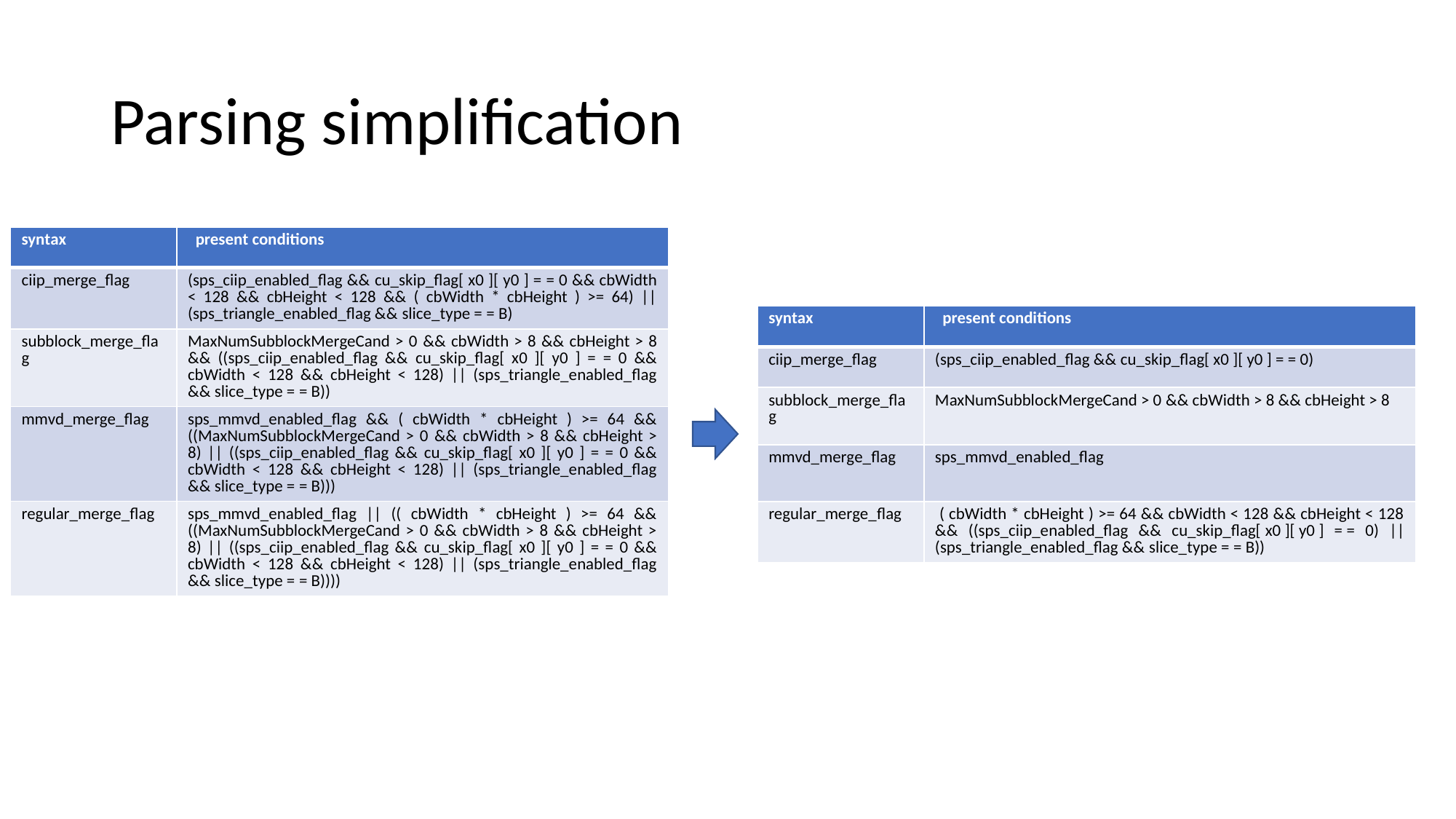

# Parsing simplification
| syntax | present conditions |
| --- | --- |
| ciip\_merge\_flag | (sps\_ciip\_enabled\_flag && cu\_skip\_flag[ x0 ][ y0 ] = = 0 && cbWidth < 128 && cbHeight < 128 && ( cbWidth \* cbHeight ) >= 64) || (sps\_triangle\_enabled\_flag && slice\_type = = B) |
| subblock\_merge\_flag | MaxNumSubblockMergeCand > 0 && cbWidth > 8 && cbHeight > 8 && ((sps\_ciip\_enabled\_flag && cu\_skip\_flag[ x0 ][ y0 ] = = 0 && cbWidth < 128 && cbHeight < 128) || (sps\_triangle\_enabled\_flag && slice\_type = = B)) |
| mmvd\_merge\_flag | sps\_mmvd\_enabled\_flag && ( cbWidth \* cbHeight ) >= 64 && ((MaxNumSubblockMergeCand > 0 && cbWidth > 8 && cbHeight > 8) || ((sps\_ciip\_enabled\_flag && cu\_skip\_flag[ x0 ][ y0 ] = = 0 && cbWidth < 128 && cbHeight < 128) || (sps\_triangle\_enabled\_flag && slice\_type = = B))) |
| regular\_merge\_flag | sps\_mmvd\_enabled\_flag || (( cbWidth \* cbHeight ) >= 64 && ((MaxNumSubblockMergeCand > 0 && cbWidth > 8 && cbHeight > 8) || ((sps\_ciip\_enabled\_flag && cu\_skip\_flag[ x0 ][ y0 ] = = 0 && cbWidth < 128 && cbHeight < 128) || (sps\_triangle\_enabled\_flag && slice\_type = = B)))) |
| syntax | present conditions |
| --- | --- |
| ciip\_merge\_flag | (sps\_ciip\_enabled\_flag && cu\_skip\_flag[ x0 ][ y0 ] = = 0) |
| subblock\_merge\_flag | MaxNumSubblockMergeCand > 0 && cbWidth > 8 && cbHeight > 8 |
| mmvd\_merge\_flag | sps\_mmvd\_enabled\_flag |
| regular\_merge\_flag | ( cbWidth \* cbHeight ) >= 64 && cbWidth < 128 && cbHeight < 128 && ((sps\_ciip\_enabled\_flag && cu\_skip\_flag[ x0 ][ y0 ] = = 0) || (sps\_triangle\_enabled\_flag && slice\_type = = B)) |